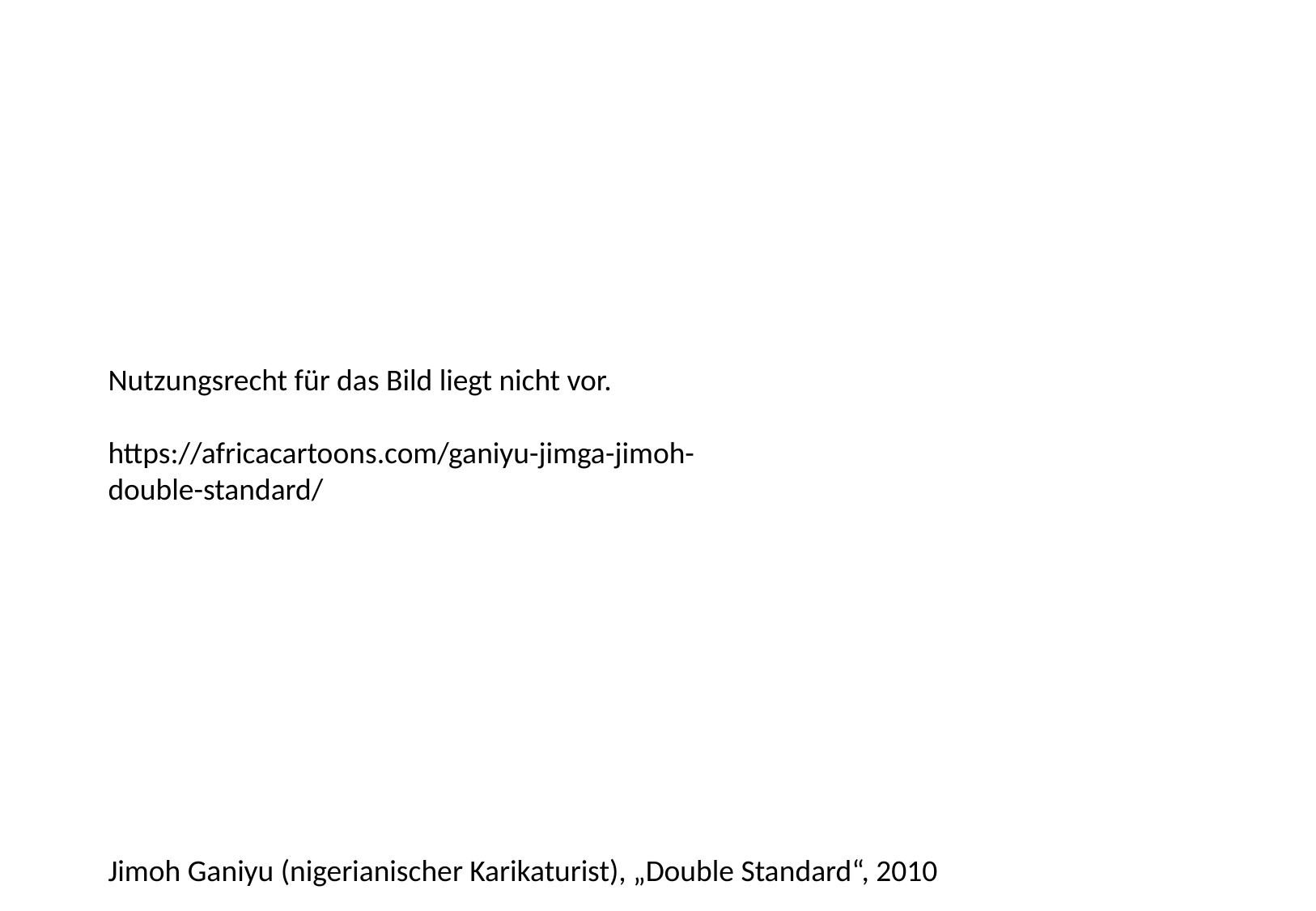

Nutzungsrecht für das Bild liegt nicht vor.

https://africacartoons.com/ganiyu-jimga-jimoh-double-standard/
Jimoh Ganiyu (nigerianischer Karikaturist), „Double Standard“, 2010